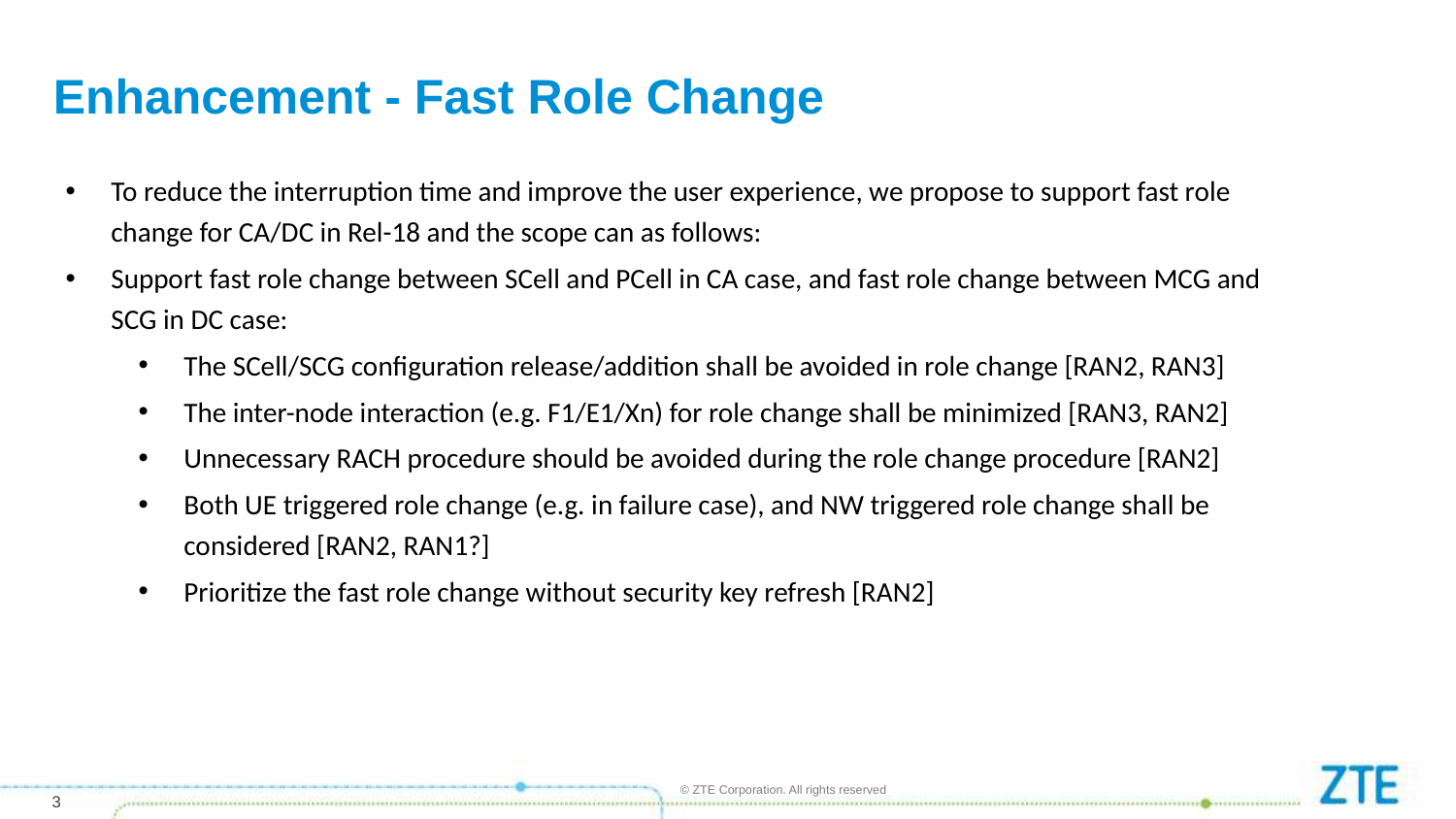

# Enhancement - Fast Role Change
To reduce the interruption time and improve the user experience, we propose to support fast role change for CA/DC in Rel-18 and the scope can as follows:
Support fast role change between SCell and PCell in CA case, and fast role change between MCG and SCG in DC case:
The SCell/SCG configuration release/addition shall be avoided in role change [RAN2, RAN3]
The inter-node interaction (e.g. F1/E1/Xn) for role change shall be minimized [RAN3, RAN2]
Unnecessary RACH procedure should be avoided during the role change procedure [RAN2]
Both UE triggered role change (e.g. in failure case), and NW triggered role change shall be considered [RAN2, RAN1?]
Prioritize the fast role change without security key refresh [RAN2]